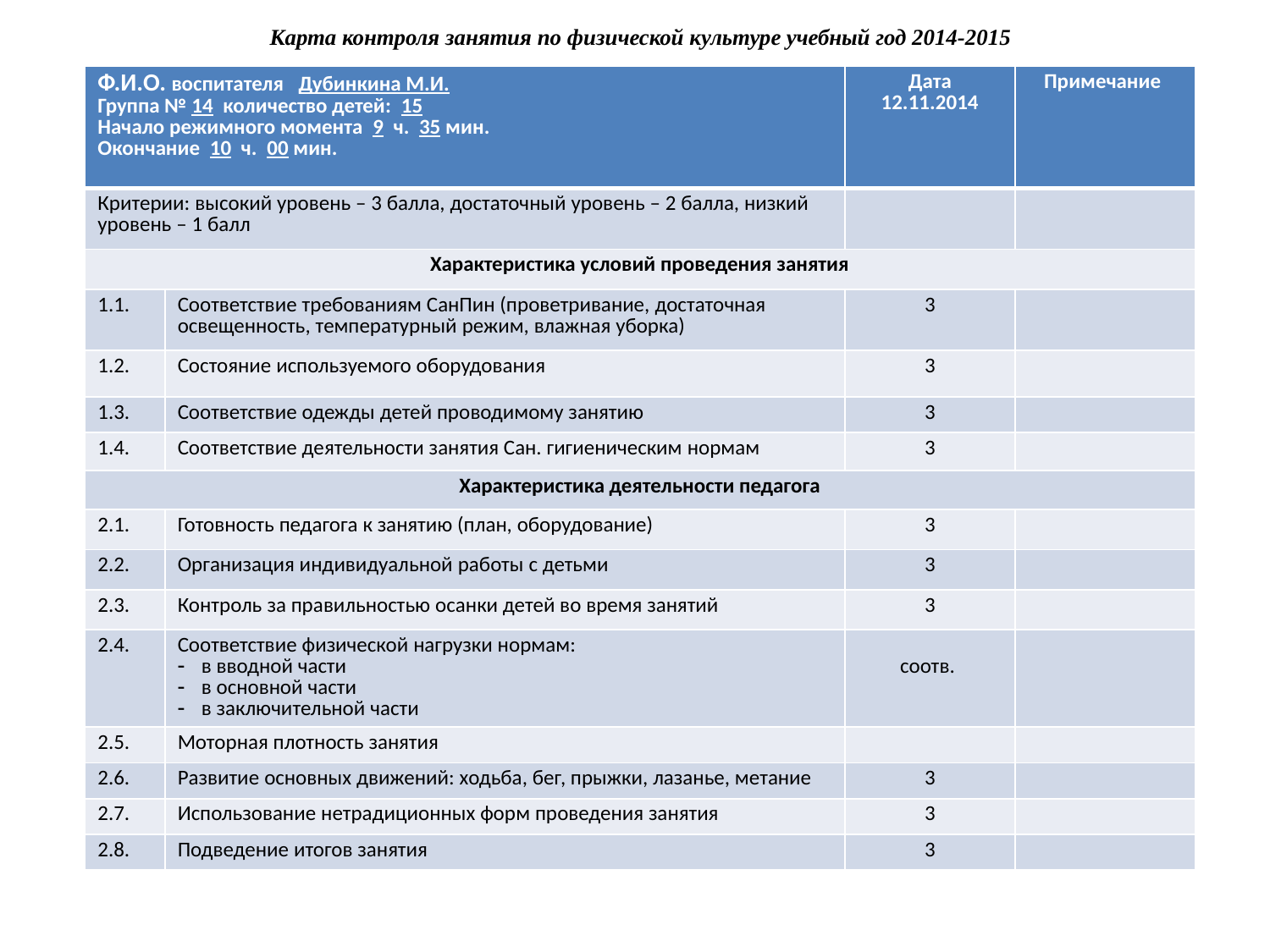

# Карта контроля занятия по физической культуре учебный год 2014-2015
| Ф.И.О. воспитателя Дубинкина М.И. Группа № 14 количество детей: 15 Начало режимного момента 9 ч. 35 мин. Окончание 10 ч. 00 мин. |  | Дата 12.11.2014 | Примечание |
| --- | --- | --- | --- |
| Критерии: высокий уровень – 3 балла, достаточный уровень – 2 балла, низкий уровень – 1 балл |  |  |  |
| Характеристика условий проведения занятия |  |  |  |
| 1.1. | Соответствие требованиям СанПин (проветривание, достаточная освещенность, температурный режим, влажная уборка) | 3 |  |
| 1.2. | Состояние используемого оборудования | 3 |  |
| 1.3. | Соответствие одежды детей проводимому занятию | 3 |  |
| 1.4. | Соответствие деятельности занятия Сан. гигиеническим нормам | 3 |  |
| Характеристика деятельности педагога |  |  |  |
| 2.1. | Готовность педагога к занятию (план, оборудование) | 3 |  |
| 2.2. | Организация индивидуальной работы с детьми | 3 |  |
| 2.3. | Контроль за правильностью осанки детей во время занятий | 3 |  |
| 2.4. | Соответствие физической нагрузки нормам: в вводной части в основной части в заключительной части | соотв. |  |
| 2.5. | Моторная плотность занятия |  |  |
| 2.6. | Развитие основных движений: ходьба, бег, прыжки, лазанье, метание | 3 |  |
| 2.7. | Использование нетрадиционных форм проведения занятия | 3 |  |
| 2.8. | Подведение итогов занятия | 3 |  |